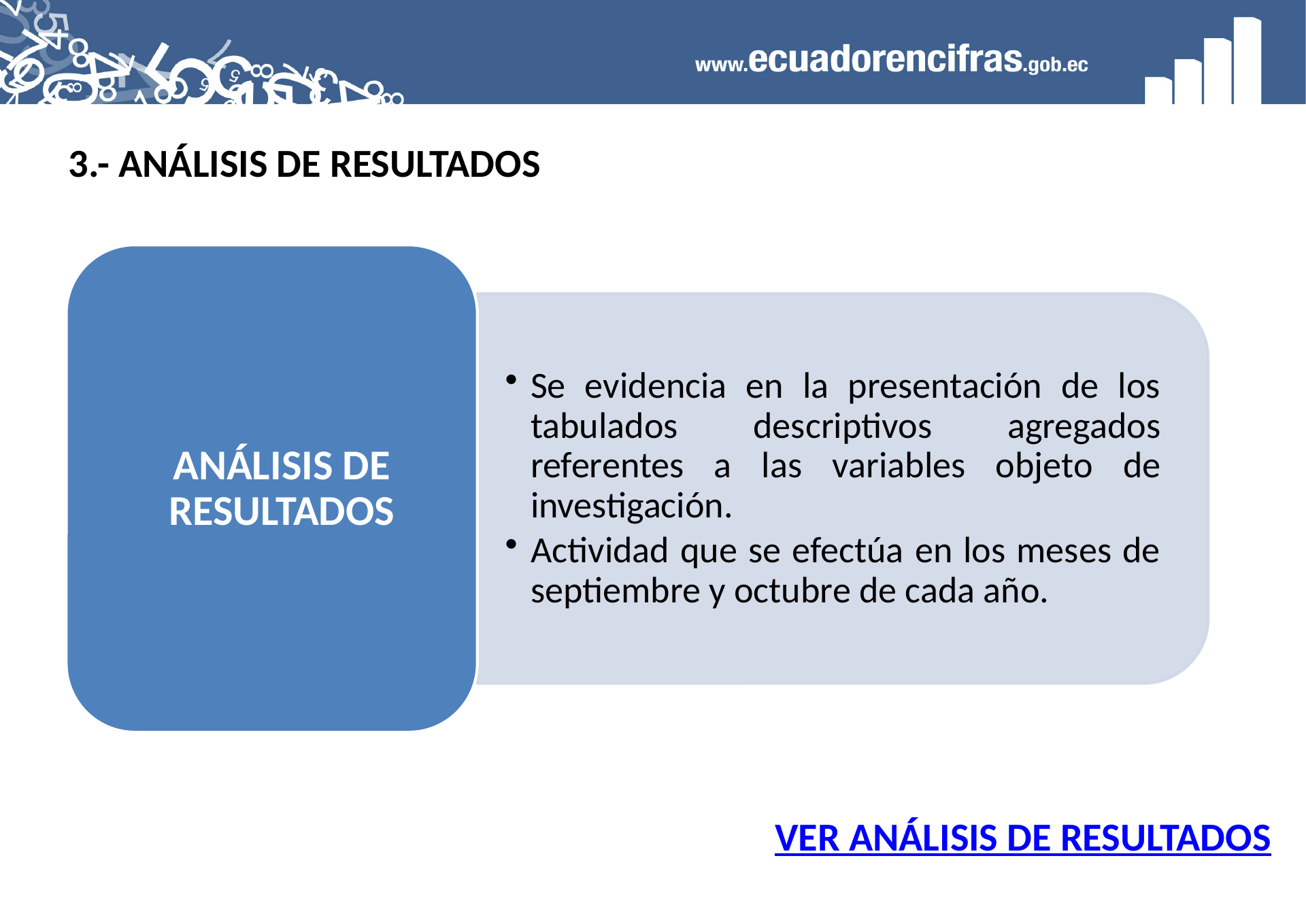

# 3.- ANÁLISIS DE RESULTADOS
Se evidencia en la presentación de los tabulados descriptivos agregados referentes a las variables objeto de investigación.
Actividad que se efectúa en los meses de septiembre y octubre de cada año.
ANÁLISIS DE RESULTADOS
VER ANÁLISIS DE RESULTADOS